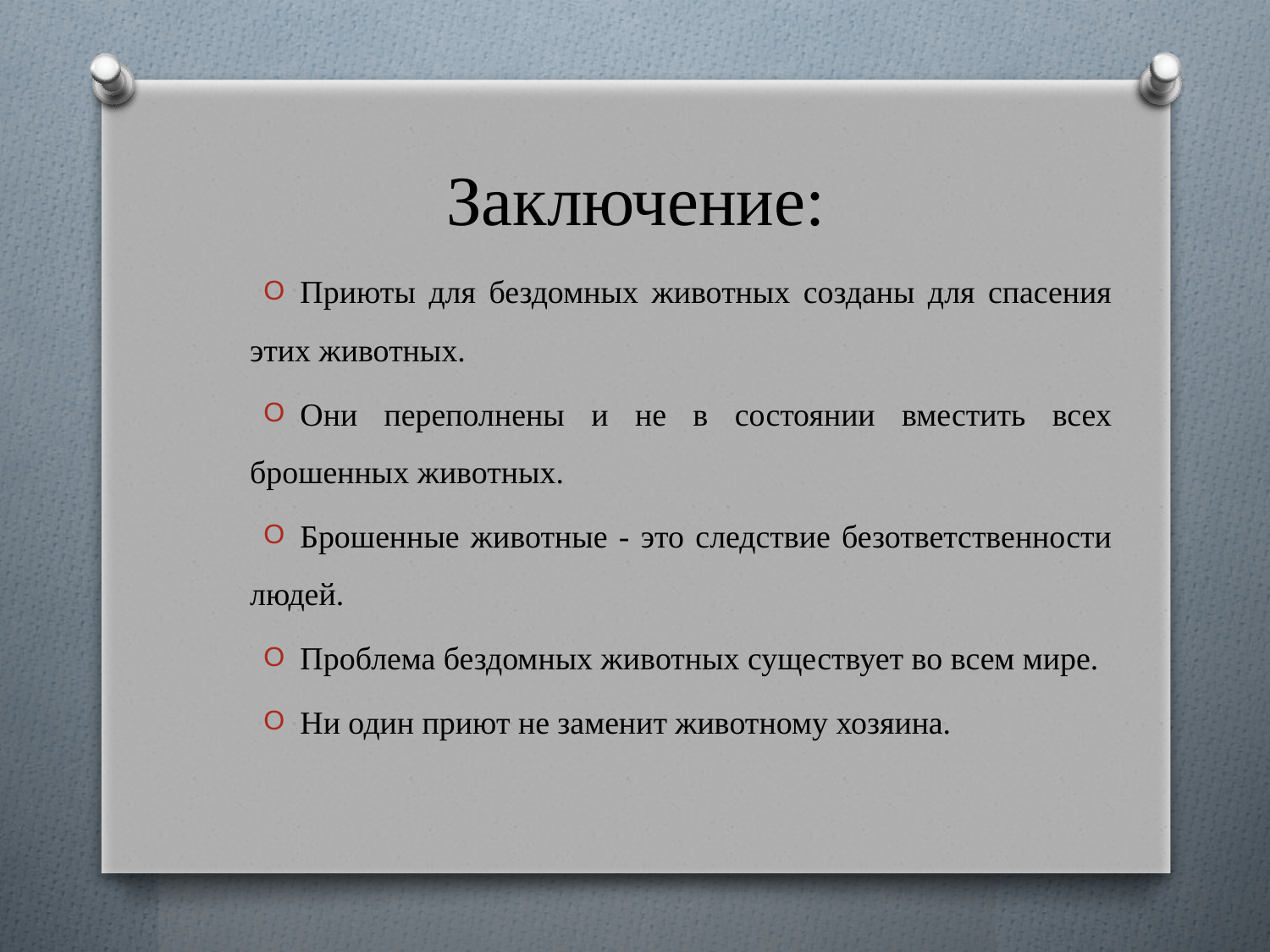

# Заключение:
Приюты для бездомных животных созданы для спасения этих животных.
Они переполнены и не в состоянии вместить всех брошенных животных.
Брошенные животные - это следствие безответственности людей.
Проблема бездомных животных существует во всем мире.
Ни один приют не заменит животному хозяина.